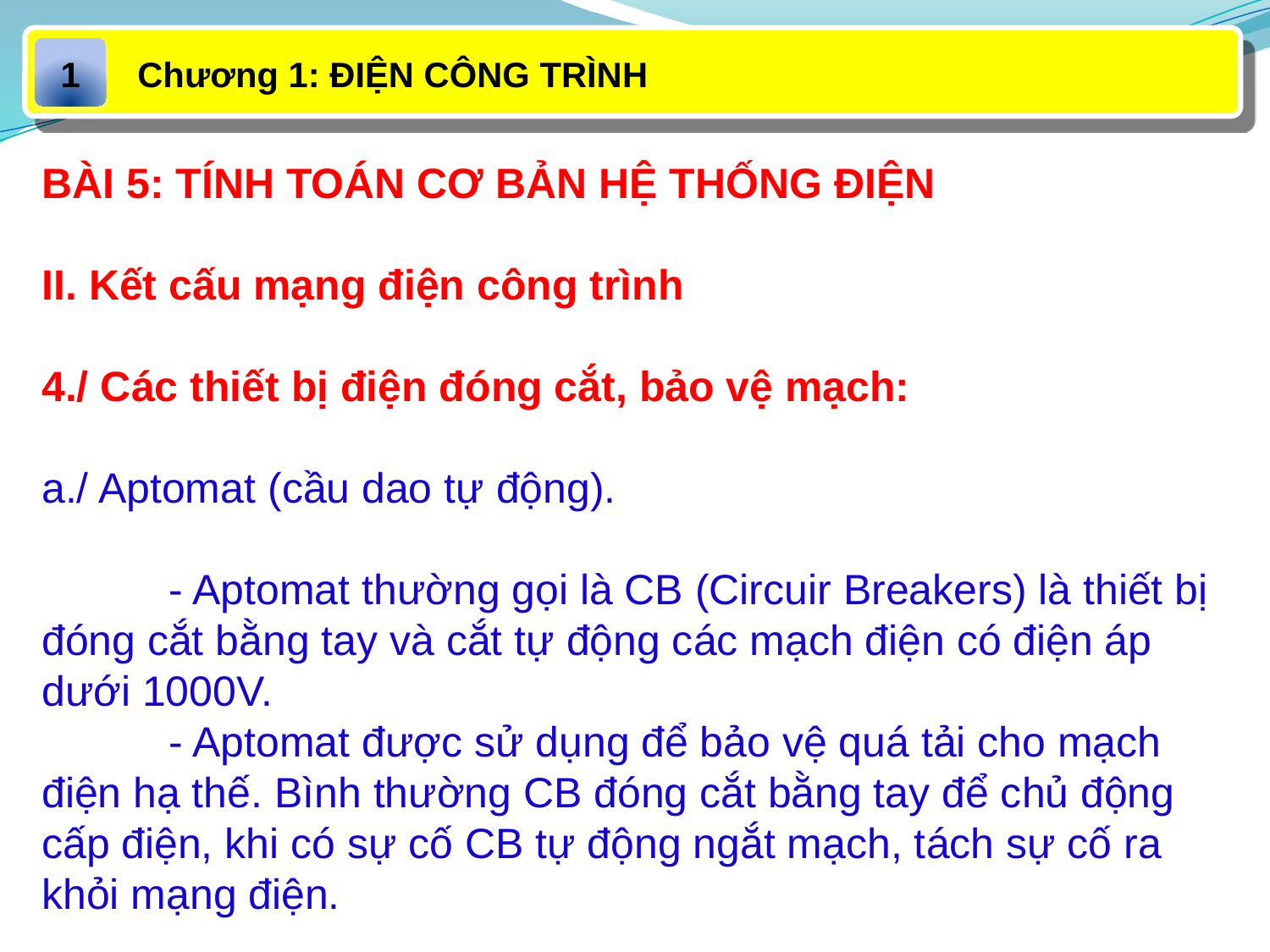

Chương 1: ĐIỆN CÔNG TRÌNH
1

BÀI 5: TÍNH TOÁN CƠ BẢN HỆ THỐNG ĐIỆN

II. Kết cấu mạng điện công trình

4./ Các thiết bị điện đóng cắt, bảo vệ mạch:

a./ Aptomat (cầu dao tự động).

	- Aptomat thường gọi là CB (Circuir Breakers) là thiết bị đóng cắt bằng tay và cắt tự động các mạch điện có điện áp dưới 1000V.
	- Aptomat được sử dụng để bảo vệ quá tải cho mạch điện hạ thế. Bình thường CB đóng cắt bằng tay để chủ động cấp điện, khi có sự cố CB tự động ngắt mạch, tách sự cố ra khỏi mạng điện.